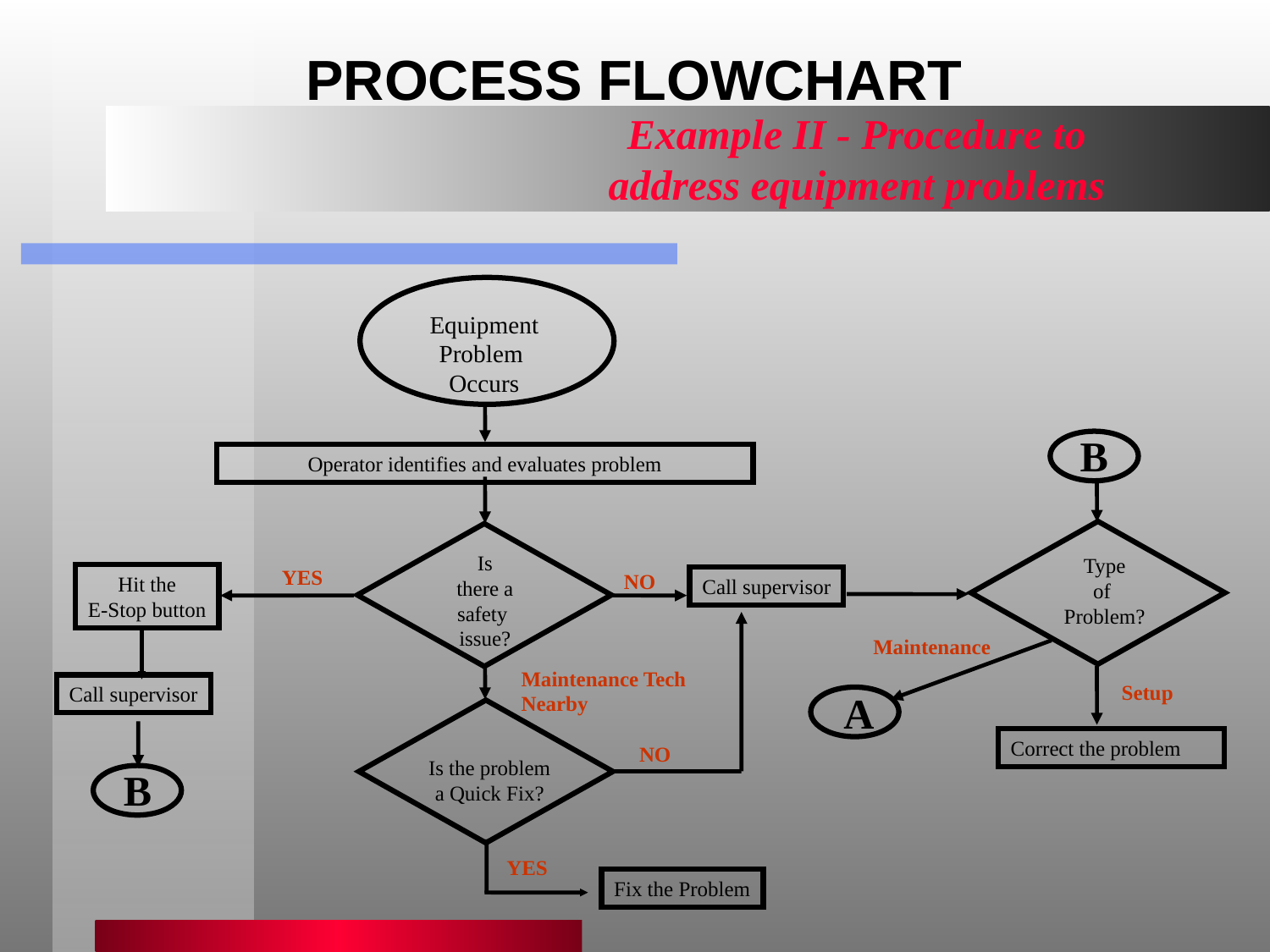

PROCESS FLOWCHART
Example II - Procedure to
address equipment problems

Equipment
Problem
Occurs

B

Operator identifies and evaluates problem

Is
there a
safety
issue?
Type
of
Problem?
YES
NO
Hit the
E-Stop button
Call supervisor

Maintenance

Maintenance Tech
Nearby

Setup
Call supervisor
A

Correct the problem
NO
Is the problem
a Quick Fix?
B

YES
Fix the Problem